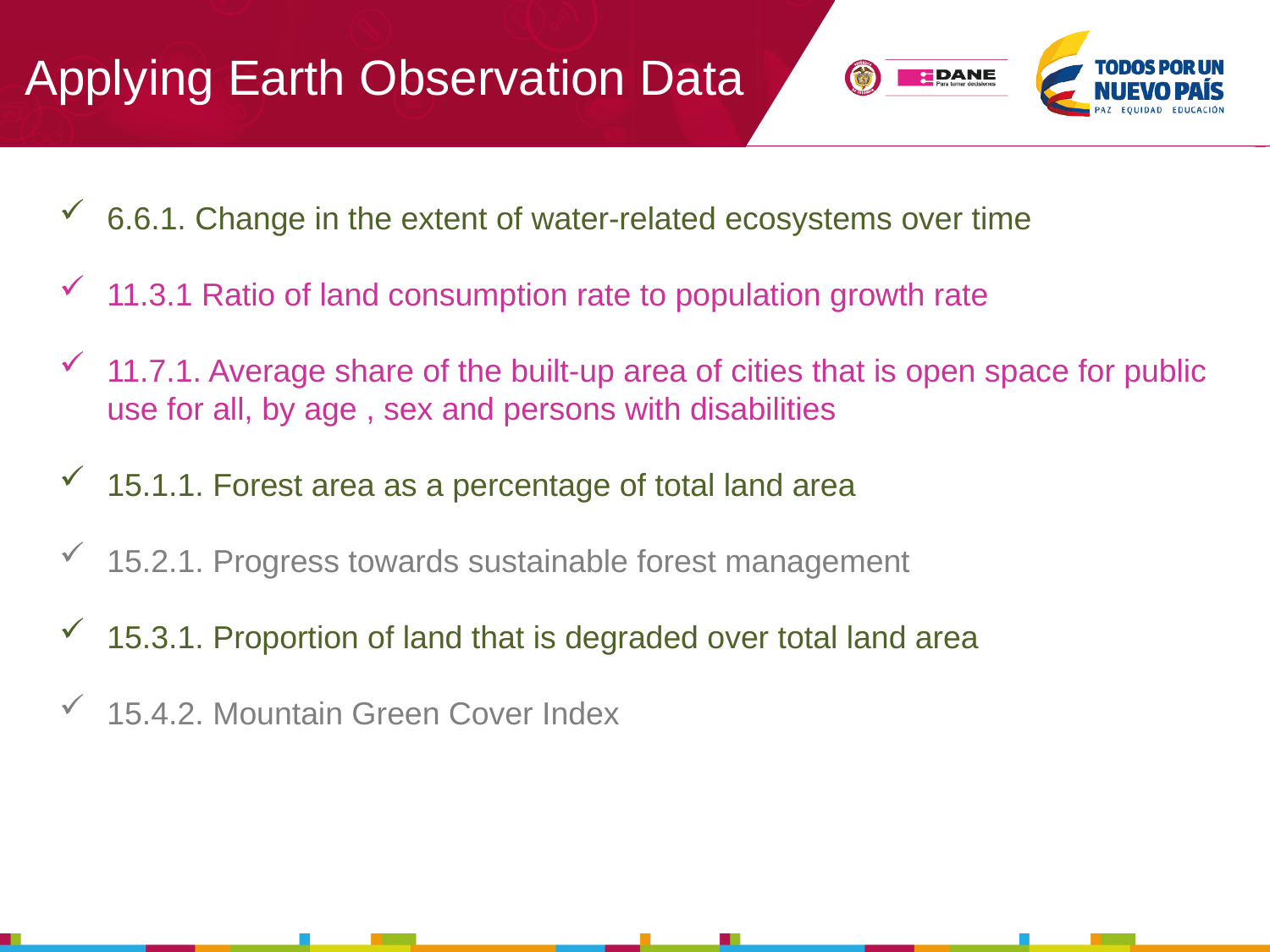

Applying Earth Observation Data
6.6.1. Change in the extent of water-related ecosystems over time

11.3.1 Ratio of land consumption rate to population growth rate

11.7.1. Average share of the built-up area of cities that is open space for public use for all, by age , sex and persons with disabilities

15.1.1. Forest area as a percentage of total land area

15.2.1. Progress towards sustainable forest management

15.3.1. Proportion of land that is degraded over total land area

15.4.2. Mountain Green Cover Index